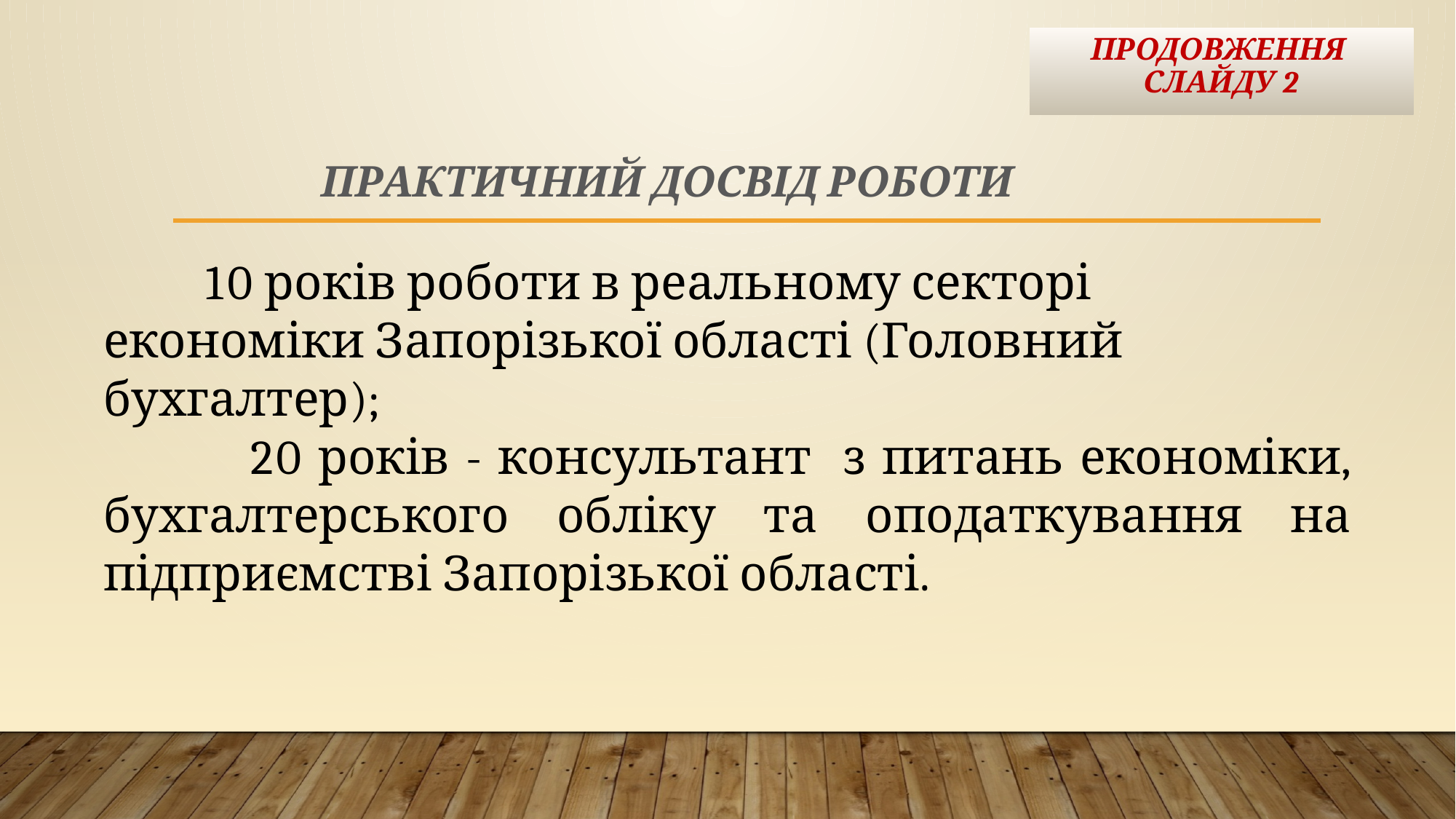

# ПРОДОВЖЕННЯ СЛАЙДУ 2
Практичний досвід роботи
         10 років роботи в реальному секторі економіки Запорізької області (Головний бухгалтер);
         20 років - консультант  з питань економіки, бухгалтерського обліку та оподаткування на підприємстві Запорізької області.